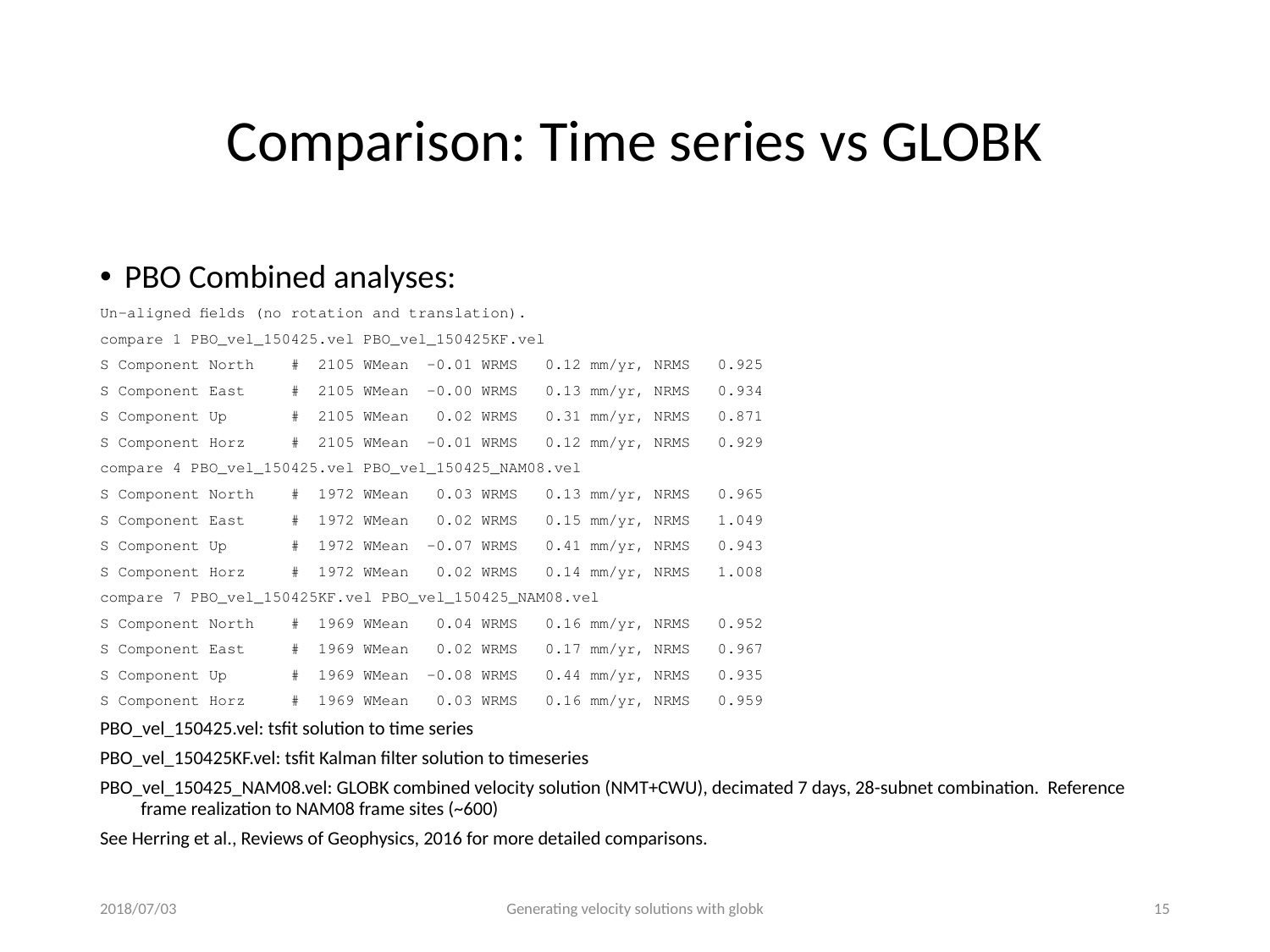

# Comparison: Time series vs GLOBK
PBO Combined analyses:
Un-aligned fields (no rotation and translation).
compare 1 PBO_vel_150425.vel PBO_vel_150425KF.vel
S Component North    #  2105 WMean  -0.01 WRMS   0.12 mm/yr, NRMS   0.925
S Component East     #  2105 WMean  -0.00 WRMS   0.13 mm/yr, NRMS   0.934
S Component Up       #  2105 WMean   0.02 WRMS   0.31 mm/yr, NRMS   0.871
S Component Horz     #  2105 WMean  -0.01 WRMS   0.12 mm/yr, NRMS   0.929
compare 4 PBO_vel_150425.vel PBO_vel_150425_NAM08.vel
S Component North    #  1972 WMean   0.03 WRMS   0.13 mm/yr, NRMS   0.965
S Component East     #  1972 WMean   0.02 WRMS   0.15 mm/yr, NRMS   1.049
S Component Up       #  1972 WMean  -0.07 WRMS   0.41 mm/yr, NRMS   0.943
S Component Horz     #  1972 WMean   0.02 WRMS   0.14 mm/yr, NRMS   1.008
compare 7 PBO_vel_150425KF.vel PBO_vel_150425_NAM08.vel
S Component North    #  1969 WMean   0.04 WRMS   0.16 mm/yr, NRMS   0.952
S Component East     #  1969 WMean   0.02 WRMS   0.17 mm/yr, NRMS   0.967
S Component Up       #  1969 WMean  -0.08 WRMS   0.44 mm/yr, NRMS   0.935
S Component Horz     #  1969 WMean   0.03 WRMS   0.16 mm/yr, NRMS   0.959
PBO_vel_150425.vel: tsfit solution to time series
PBO_vel_150425KF.vel: tsfit Kalman filter solution to timeseries
PBO_vel_150425_NAM08.vel: GLOBK combined velocity solution (NMT+CWU), decimated 7 days, 28-subnet combination.  Reference frame realization to NAM08 frame sites (~600)
See Herring et al., Reviews of Geophysics, 2016 for more detailed comparisons.

2018/07/03
Generating velocity solutions with globk
15